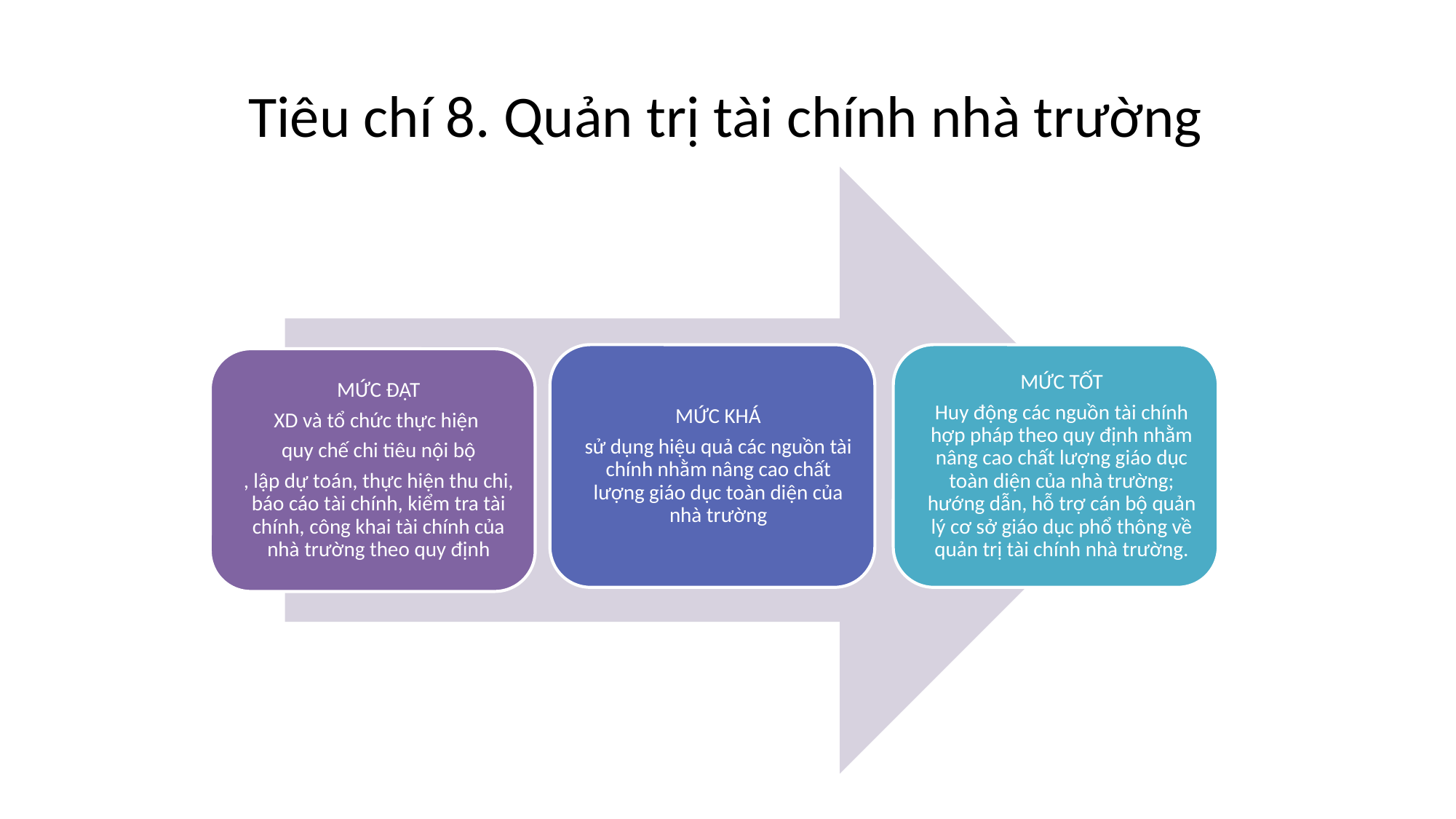

# Tiêu chí 8. Quản trị tài chính nhà trường
MỨC ĐẠT
XD và tổ chức thực hiện
quy chế chi tiêu nội bộ
, lập dự toán, thực hiện thu chi, báo cáo tài chính, kiểm tra tài chính, công khai tài chính của nhà trường theo quy định
MỨC KHÁ
sử dụng hiệu quả các nguồn tài chính nhằm nâng cao chất lượng giáo dục toàn diện của nhà trường
MỨC TỐT
Huy động các nguồn tài chính hợp pháp theo quy định nhằm nâng cao chất lượng giáo dục toàn diện của nhà trường; hướng dẫn, hỗ trợ cán bộ quản lý cơ sở giáo dục phổ thông về quản trị tài chính nhà trường.